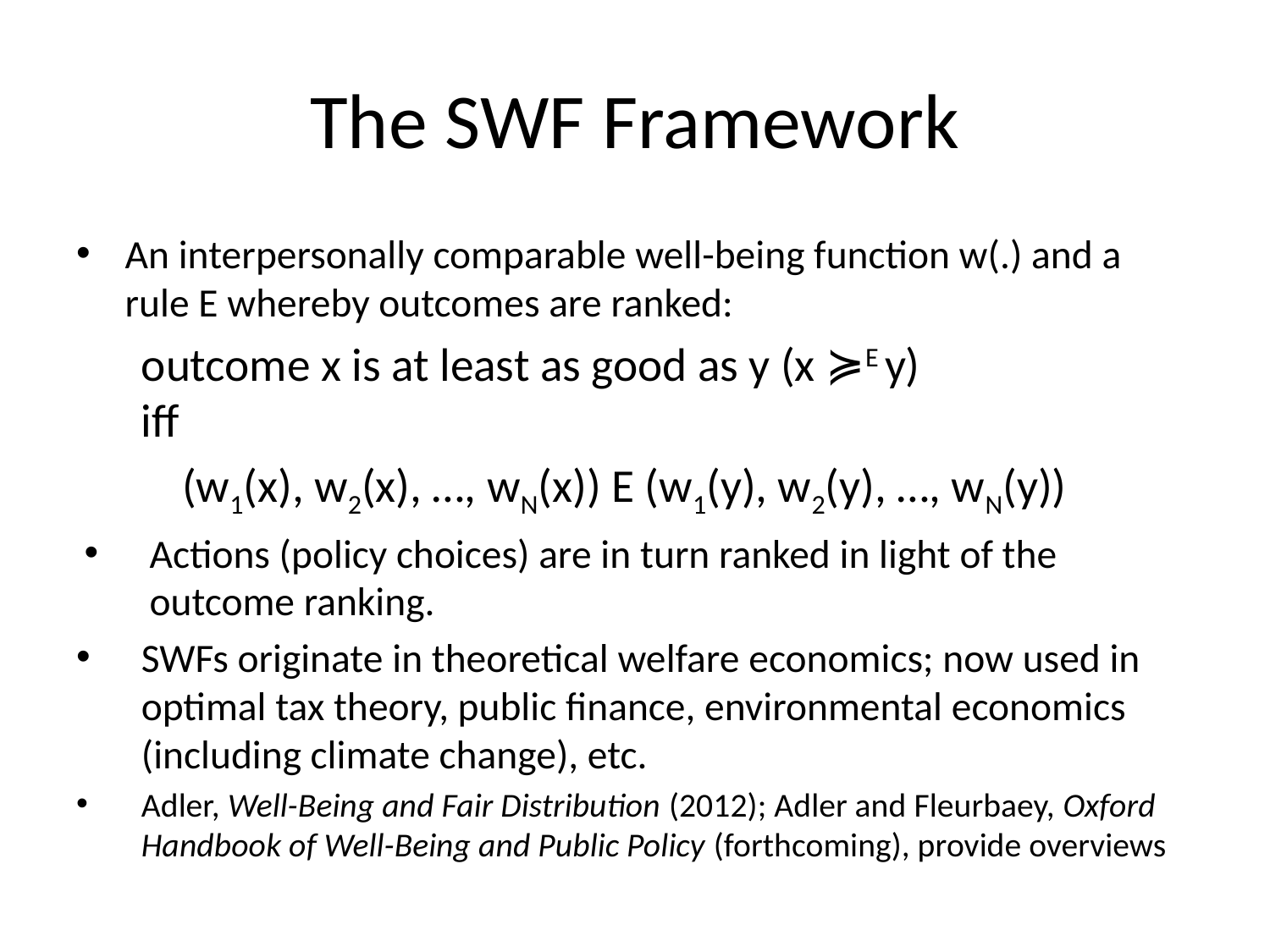

# The SWF Framework
An interpersonally comparable well-being function w(.) and a rule E whereby outcomes are ranked:
	outcome x is at least as good as y (x ≽E y)
				iff
	(w1(x), w2(x), …, wN(x)) E (w1(y), w2(y), …, wN(y))
Actions (policy choices) are in turn ranked in light of the outcome ranking.
SWFs originate in theoretical welfare economics; now used in optimal tax theory, public finance, environmental economics (including climate change), etc.
Adler, Well-Being and Fair Distribution (2012); Adler and Fleurbaey, Oxford Handbook of Well-Being and Public Policy (forthcoming), provide overviews